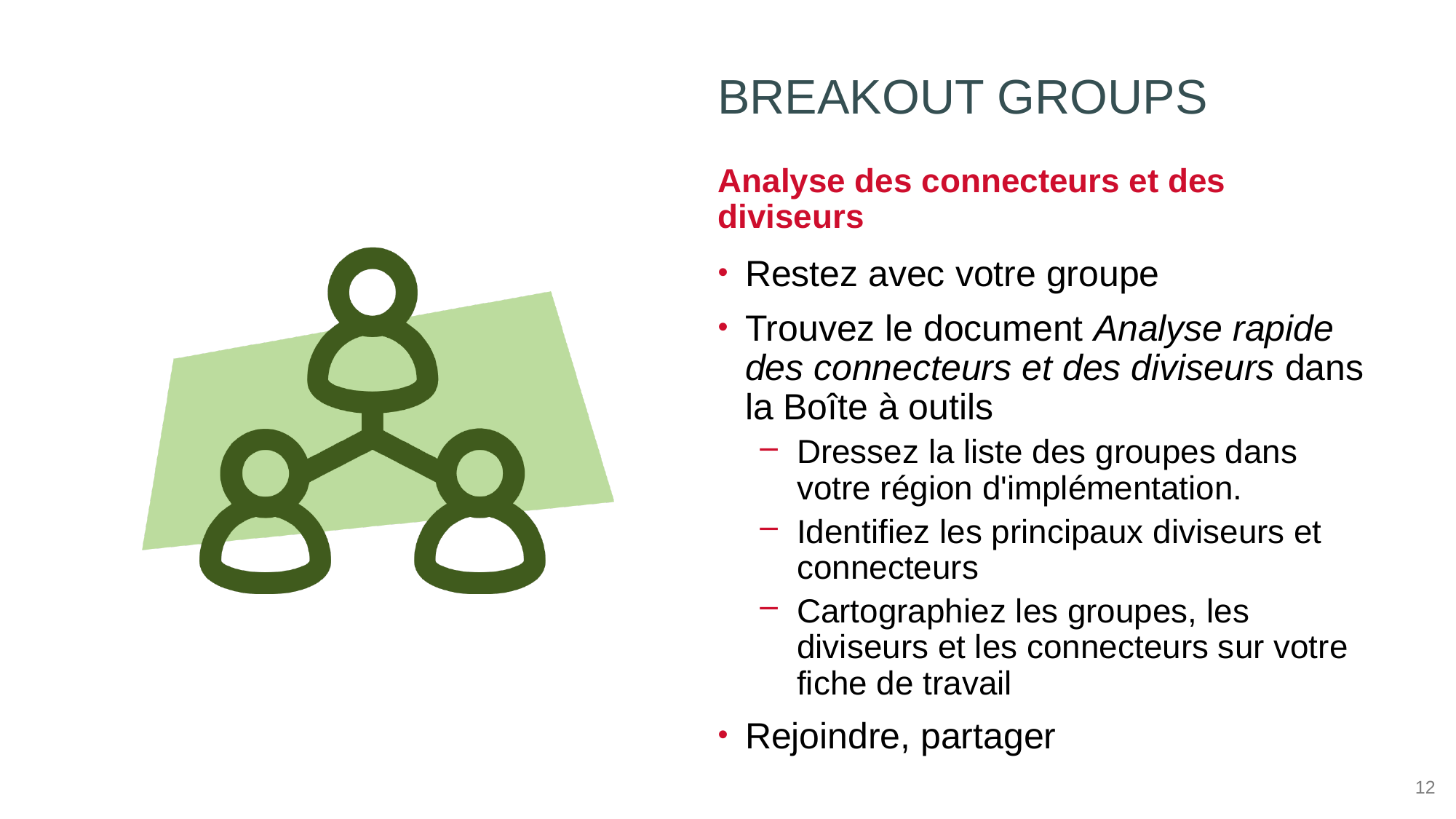

Analyse des connecteurs et des diviseurs
Restez avec votre groupe
Trouvez le document Analyse rapide des connecteurs et des diviseurs dans la Boîte à outils
Dressez la liste des groupes dans votre région d'implémentation.
Identifiez les principaux diviseurs et connecteurs
Cartographiez les groupes, les diviseurs et les connecteurs sur votre fiche de travail
Rejoindre, partager

12